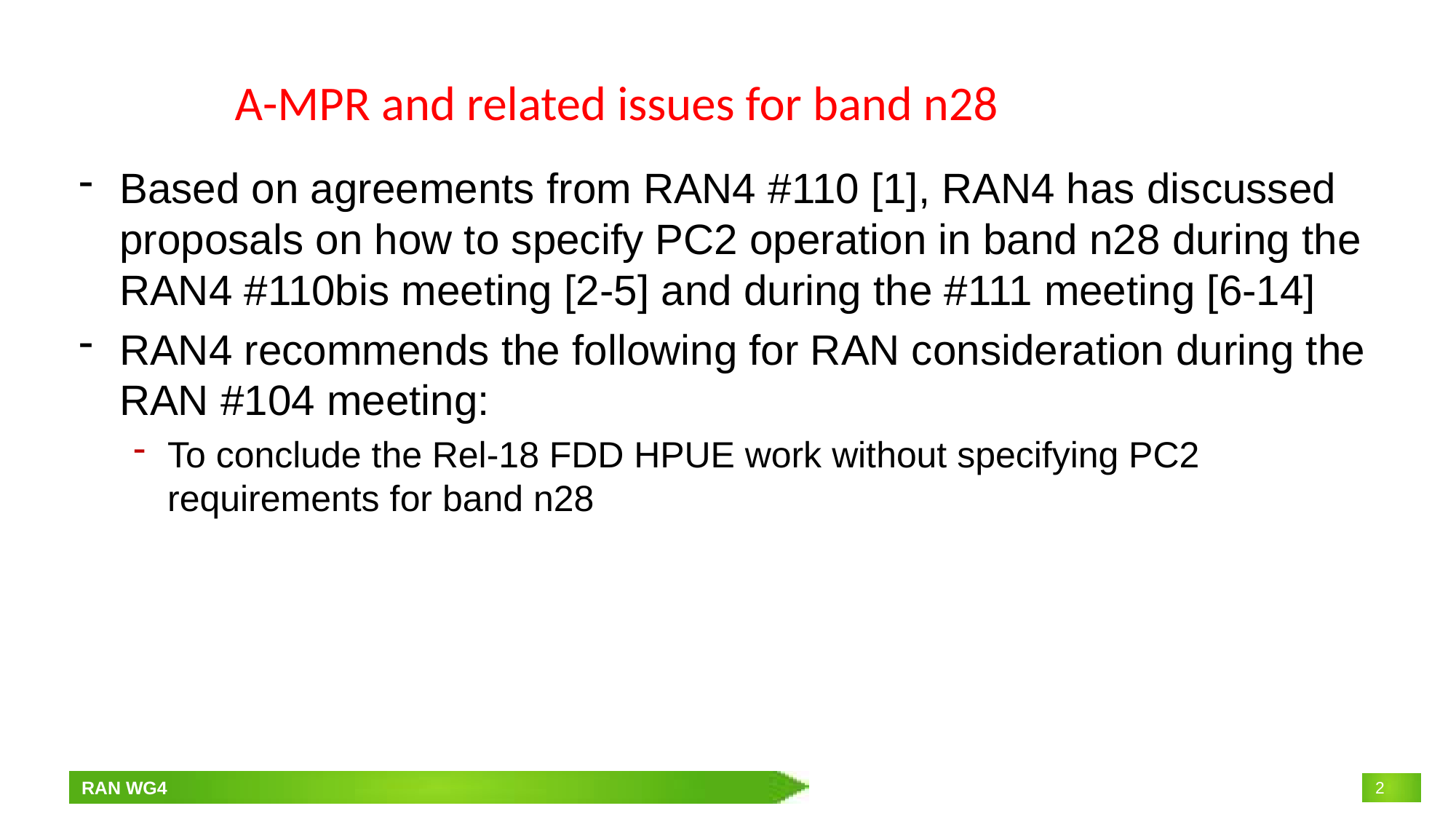

# A-MPR and related issues for band n28
Based on agreements from RAN4 #110 [1], RAN4 has discussed proposals on how to specify PC2 operation in band n28 during the RAN4 #110bis meeting [2-5] and during the #111 meeting [6-14]
RAN4 recommends the following for RAN consideration during the RAN #104 meeting:
To conclude the Rel-18 FDD HPUE work without specifying PC2 requirements for band n28